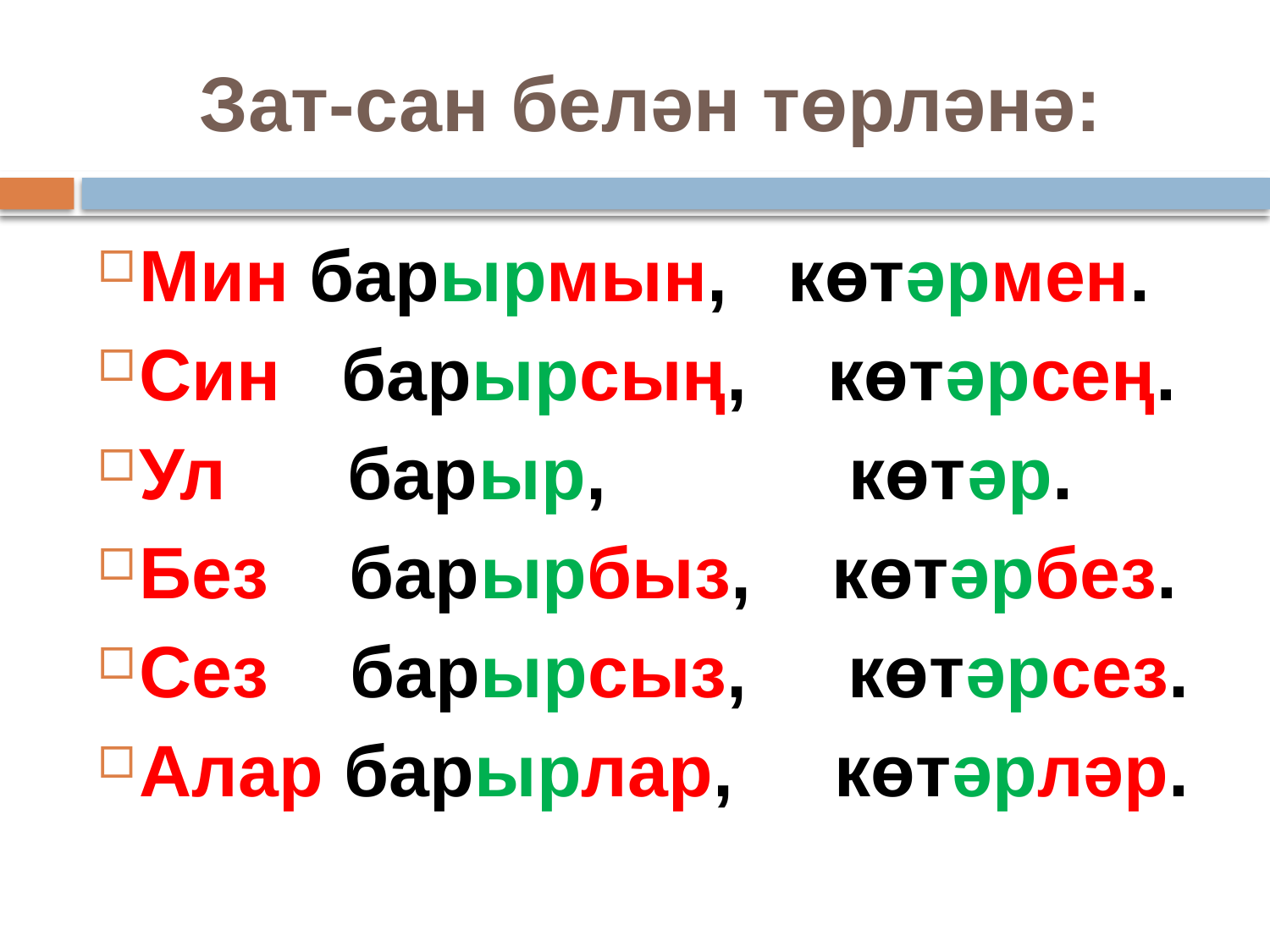

# Зат-сан белән төрләнә:
Мин барырмын,   көтәрмен.
Син   барырсың,    көтәрсең.
Ул      барыр,            көтәр.
Без    барырбыз,    көтәрбез.
Сез    барырсыз,     көтәрсез.
Алар барырлар,     көтәрләр.